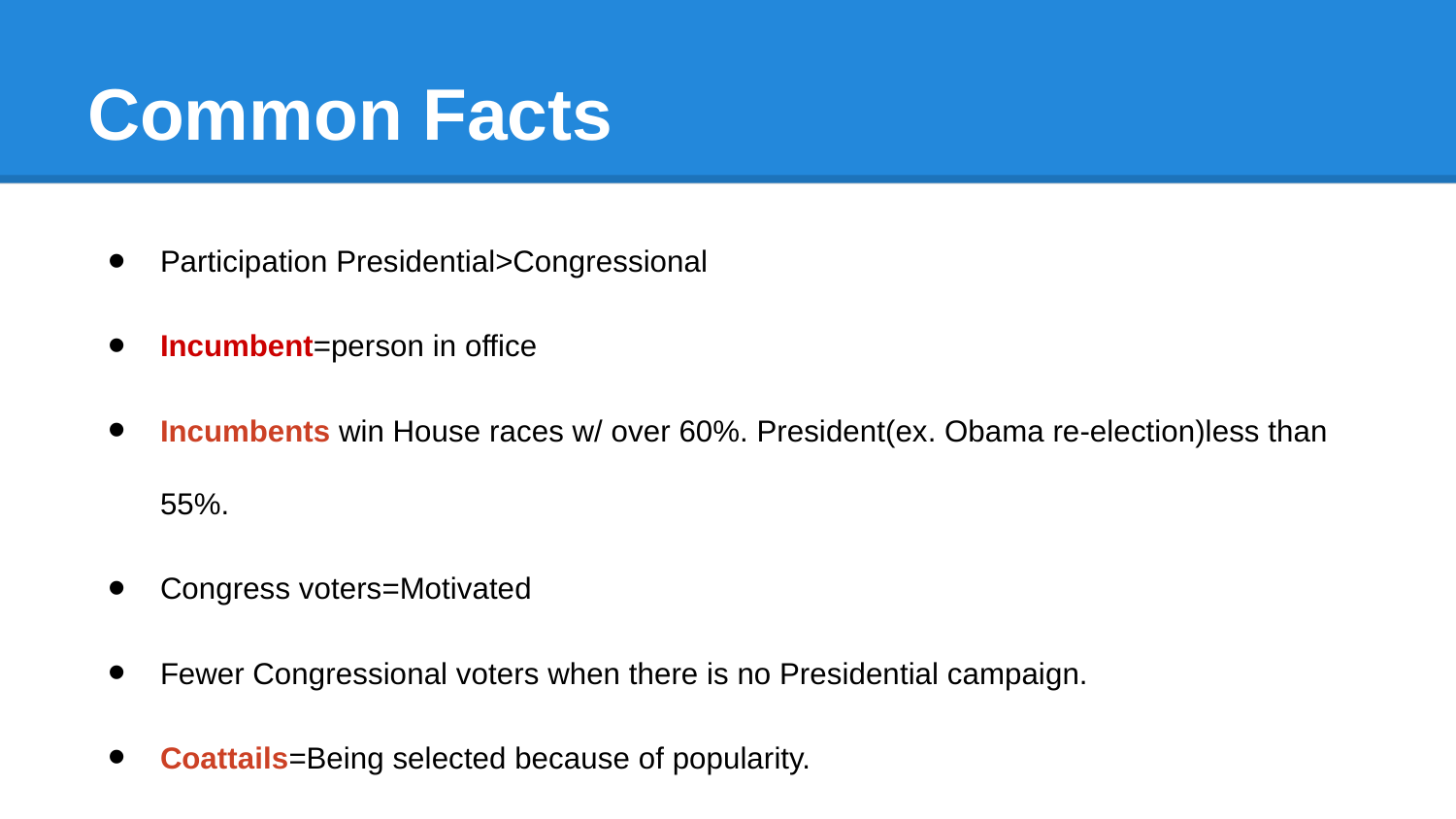

# Common Facts
Participation Presidential>Congressional
Incumbent=person in office
Incumbents win House races w/ over 60%. President(ex. Obama re-election)less than 55%.
Congress voters=Motivated
Fewer Congressional voters when there is no Presidential campaign.
Coattails=Being selected because of popularity.
Recent decline in coattails.